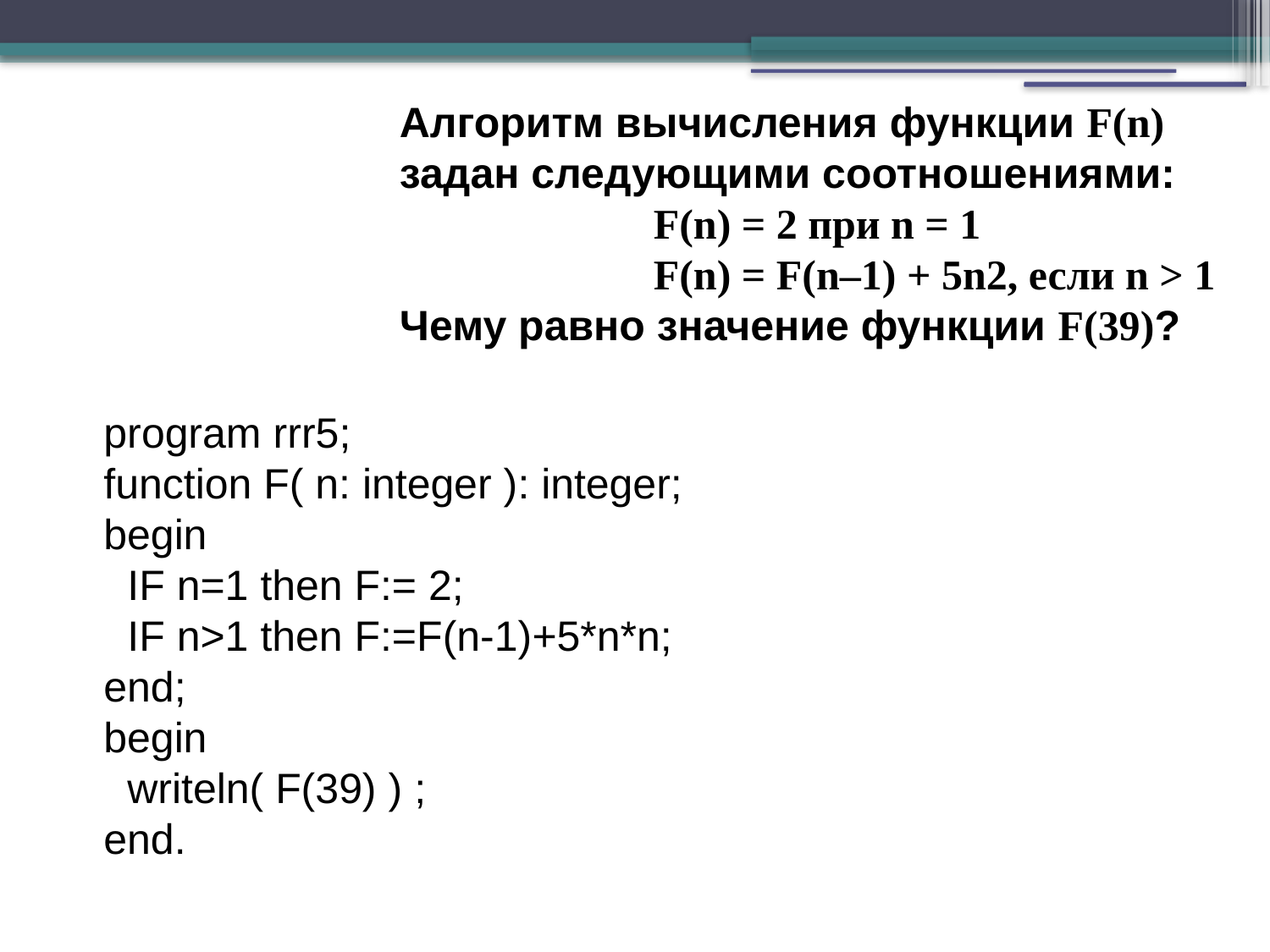

Алгоритм вычисления функции F(n) задан следующими соотношениями:
		F(n) = 2 при n = 1
		F(n) = F(n–1) + 5n2, если n > 1
Чему равно значение функции F(39)?
program rrr5;
function F( n: integer ): integer;
begin
  IF n=1 then F:= 2;
  IF n>1 then F:=F(n-1)+5*n*n;
end;
begin
  writeln( F(39) ) ;
end.